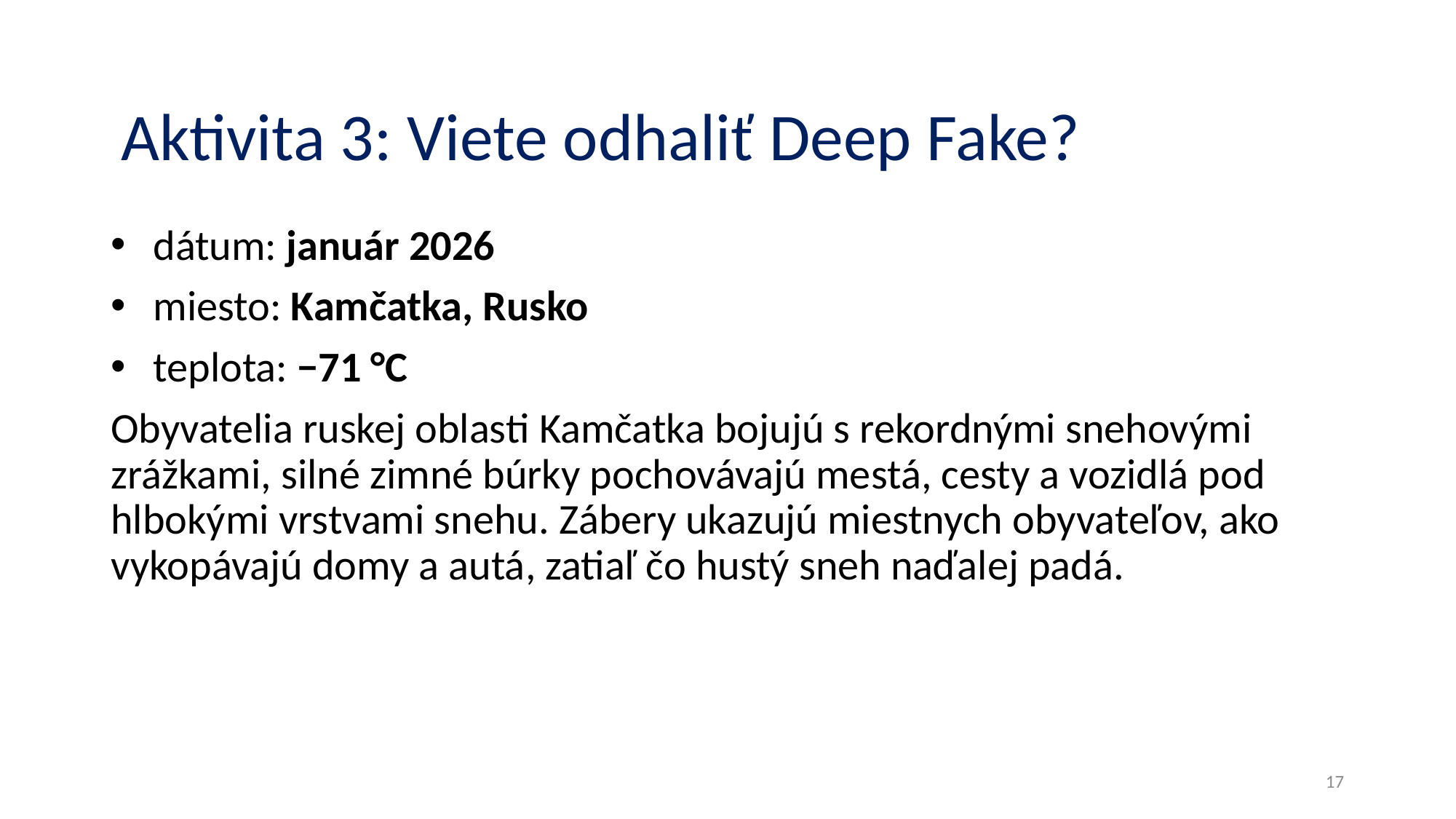

Aktivita 3: Viete odhaliť Deep Fake?
dátum: január 2026
miesto: Kamčatka, Rusko
teplota: −71 °C
Obyvatelia ruskej oblasti Kamčatka bojujú s rekordnými snehovými zrážkami, silné zimné búrky pochovávajú mestá, cesty a vozidlá pod hlbokými vrstvami snehu. Zábery ukazujú miestnych obyvateľov, ako vykopávajú domy a autá, zatiaľ čo hustý sneh naďalej padá.
17